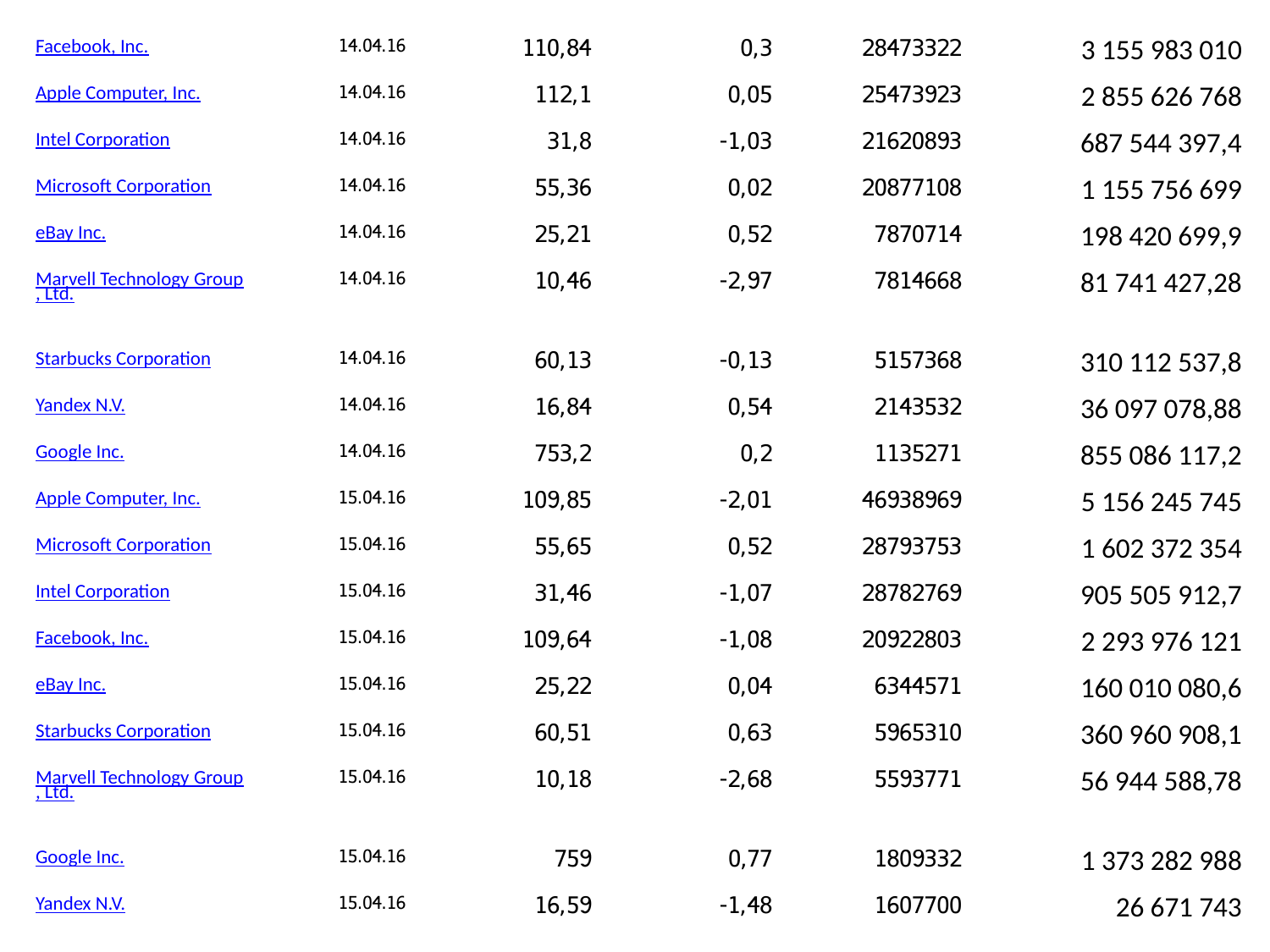

| Facebook, Inc. | 14.04.16 | 110,84 | 0,3 | 28473322 | 3 155 983 010 |
| --- | --- | --- | --- | --- | --- |
| Apple Computer, Inc. | 14.04.16 | 112,1 | 0,05 | 25473923 | 2 855 626 768 |
| Intel Corporation | 14.04.16 | 31,8 | -1,03 | 21620893 | 687 544 397,4 |
| Microsoft Corporation | 14.04.16 | 55,36 | 0,02 | 20877108 | 1 155 756 699 |
| eBay Inc. | 14.04.16 | 25,21 | 0,52 | 7870714 | 198 420 699,9 |
| Marvell Technology Group, Ltd. | 14.04.16 | 10,46 | -2,97 | 7814668 | 81 741 427,28 |
| Starbucks Corporation | 14.04.16 | 60,13 | -0,13 | 5157368 | 310 112 537,8 |
| Yandex N.V. | 14.04.16 | 16,84 | 0,54 | 2143532 | 36 097 078,88 |
| Google Inc. | 14.04.16 | 753,2 | 0,2 | 1135271 | 855 086 117,2 |
| Apple Computer, Inc. | 15.04.16 | 109,85 | -2,01 | 46938969 | 5 156 245 745 |
| Microsoft Corporation | 15.04.16 | 55,65 | 0,52 | 28793753 | 1 602 372 354 |
| Intel Corporation | 15.04.16 | 31,46 | -1,07 | 28782769 | 905 505 912,7 |
| Facebook, Inc. | 15.04.16 | 109,64 | -1,08 | 20922803 | 2 293 976 121 |
| eBay Inc. | 15.04.16 | 25,22 | 0,04 | 6344571 | 160 010 080,6 |
| Starbucks Corporation | 15.04.16 | 60,51 | 0,63 | 5965310 | 360 960 908,1 |
| Marvell Technology Group, Ltd. | 15.04.16 | 10,18 | -2,68 | 5593771 | 56 944 588,78 |
| Google Inc. | 15.04.16 | 759 | 0,77 | 1809332 | 1 373 282 988 |
| Yandex N.V. | 15.04.16 | 16,59 | -1,48 | 1607700 | 26 671 743 |